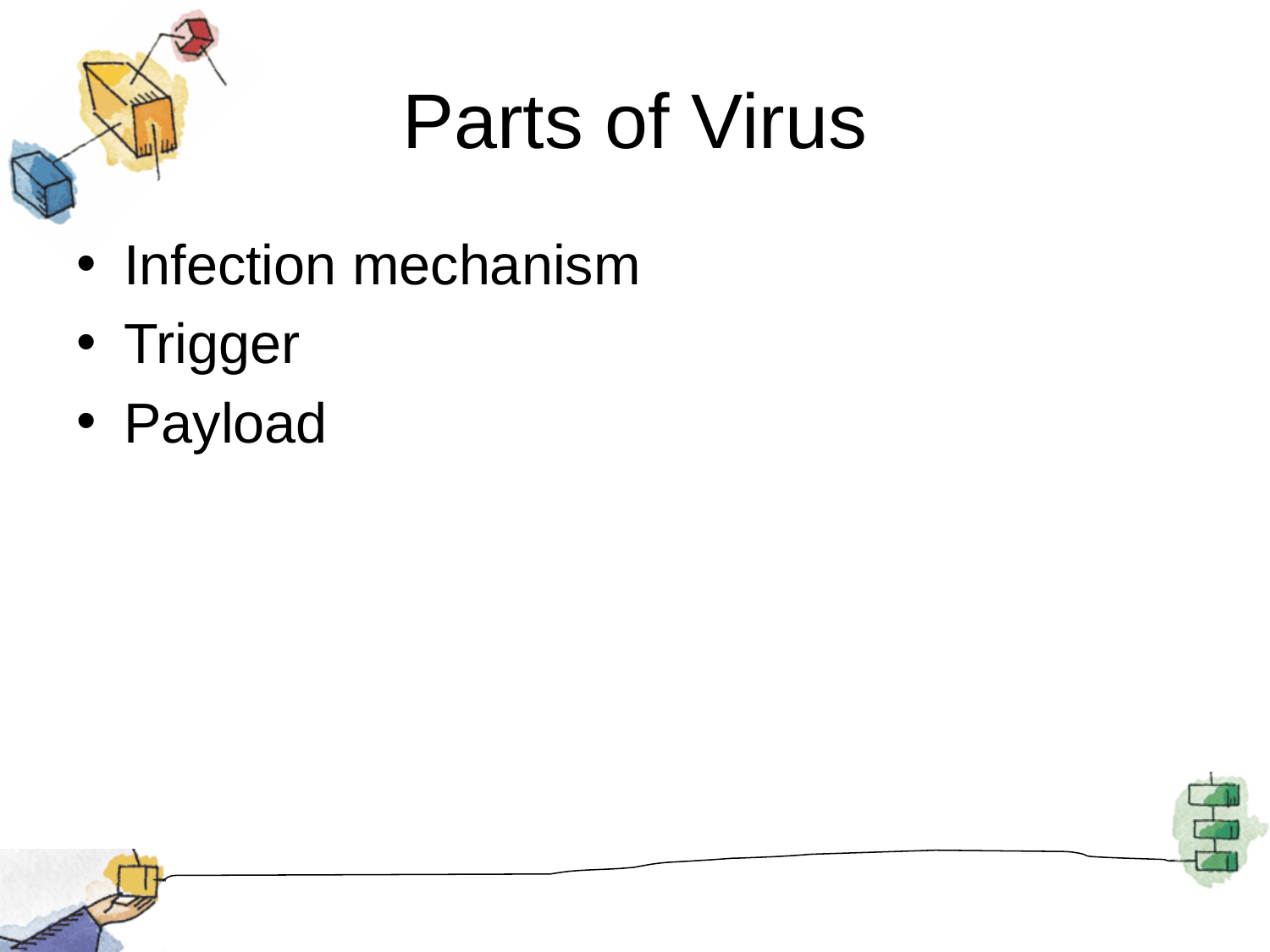

# Parts of Virus
Infection mechanism
Trigger
Payload